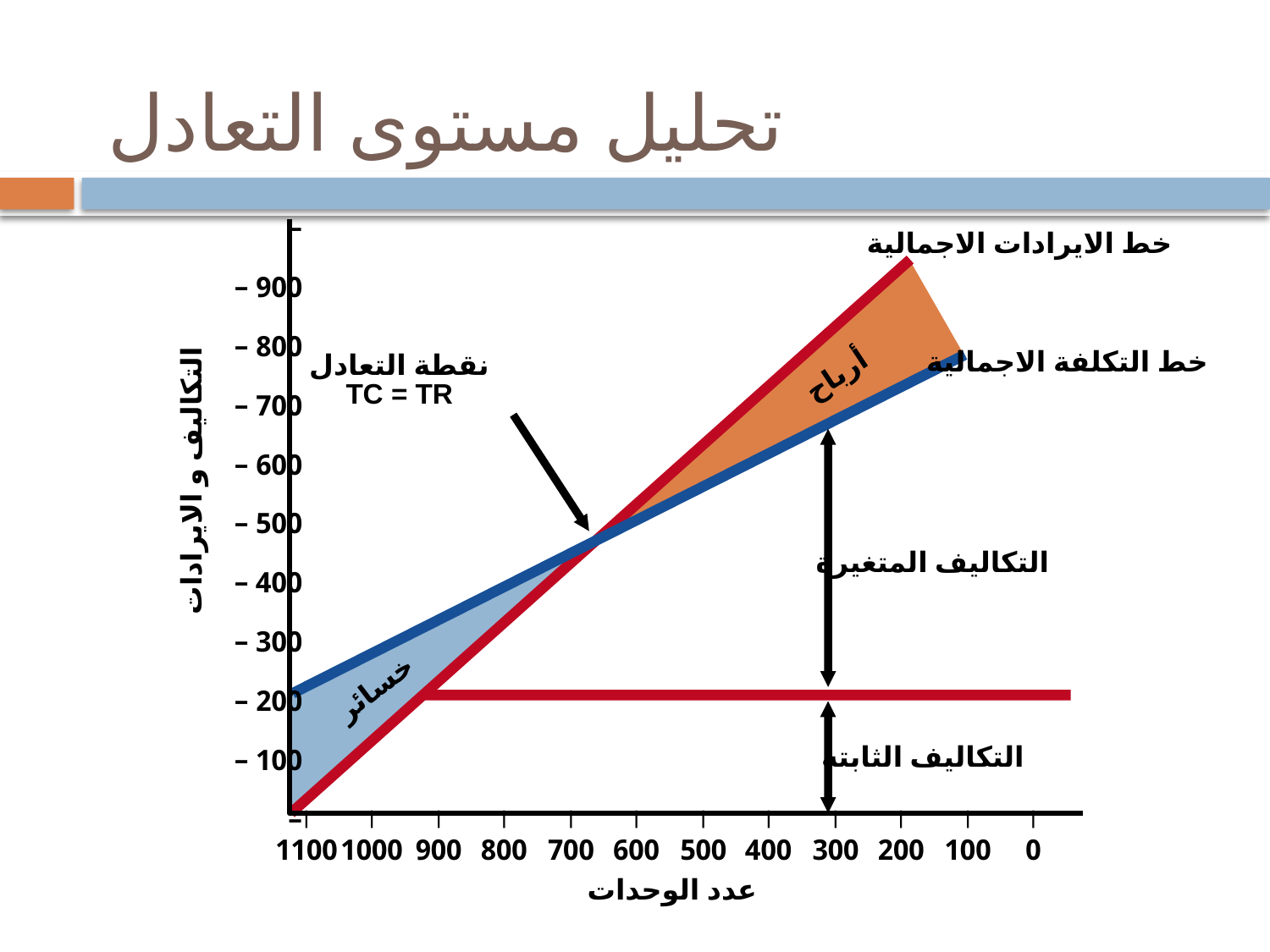

# تحليل مستوى التعادل
–
900 –
800 –
700 –
600 –
500 –
400 –
300 –
200 –
100 –
–

التكاليف و الايرادات
	|	|	|	|	|	|	|	|	|	|	|	|
	0	100	200	300	400	500	600	700	800	900	1000	1100
عدد الوحدات
خط الايرادات الاجمالية

أرباح

خسائر
خط التكلفة الاجمالية

نقطة التعادل
TC = TR

التكاليف المتغيرة

التكاليف الثابتة